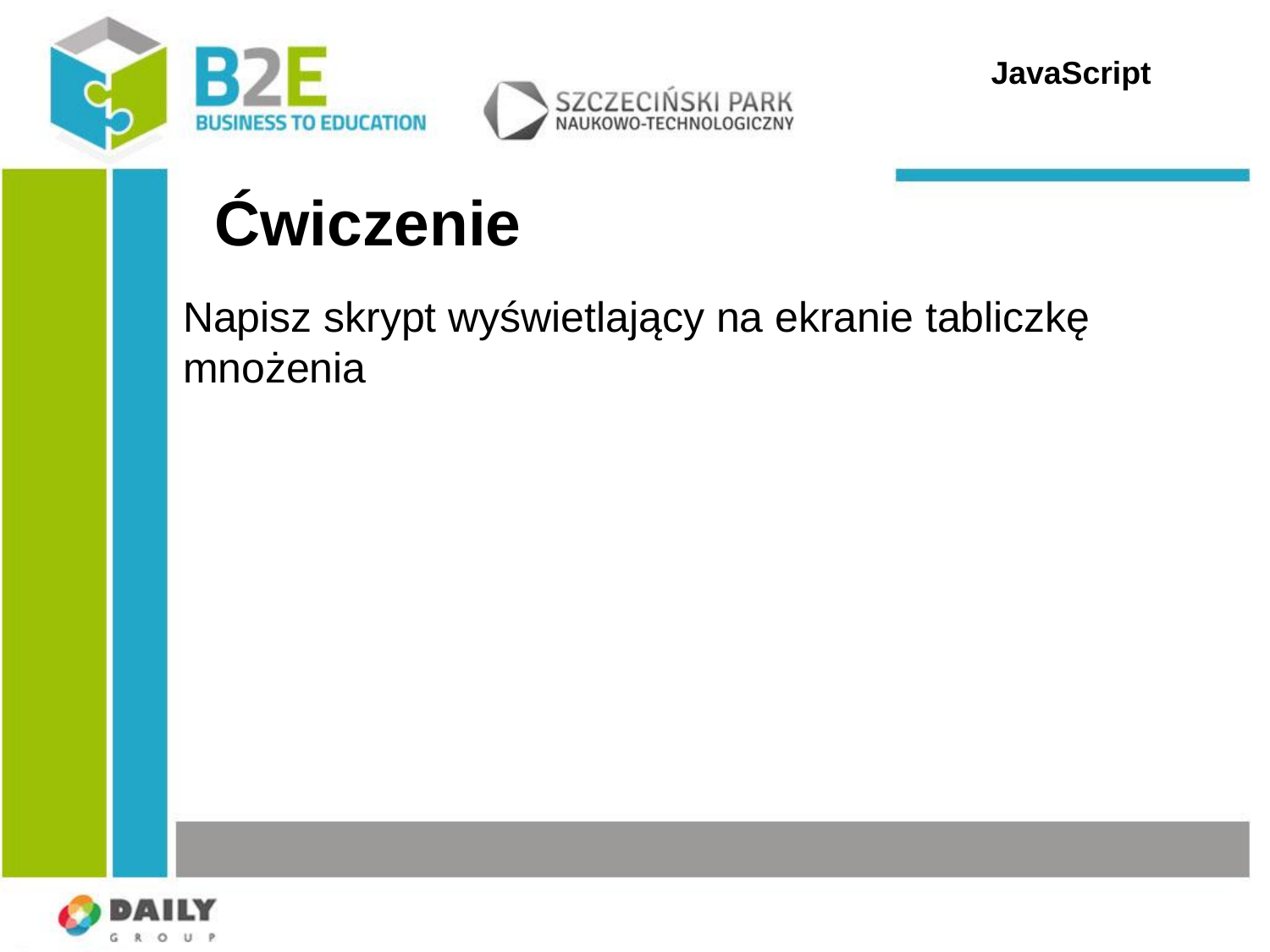

JavaScript
Ćwiczenie
Napisz skrypt wyświetlający na ekranie tabliczkę mnożenia